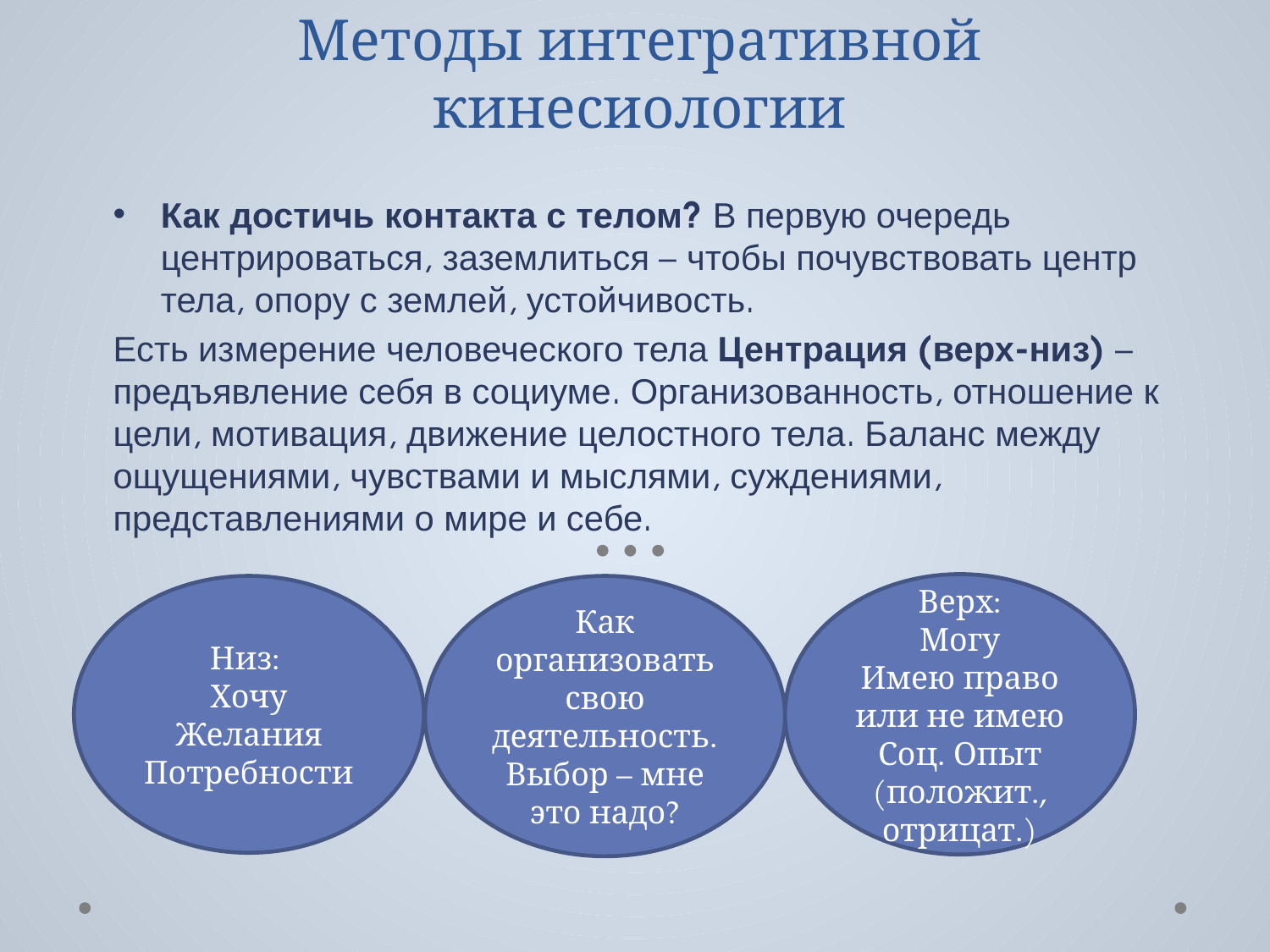

# Методы интегративной кинесиологии
Как достичь контакта с телом? В первую очередь центрироваться, заземлиться – чтобы почувствовать центр тела, опору с землей, устойчивость.
Есть измерение человеческого тела Центрация (верх-низ) – предъявление себя в социуме. Организованность, отношение к цели, мотивация, движение целостного тела. Баланс между ощущениями, чувствами и мыслями, суждениями, представлениями о мире и себе.
Верх:
Могу
Имею право или не имею
Соц. Опыт (положит., отрицат.)
Низ:
Хочу
Желания
Потребности
Как организовать свою деятельность.
Выбор – мне это надо?